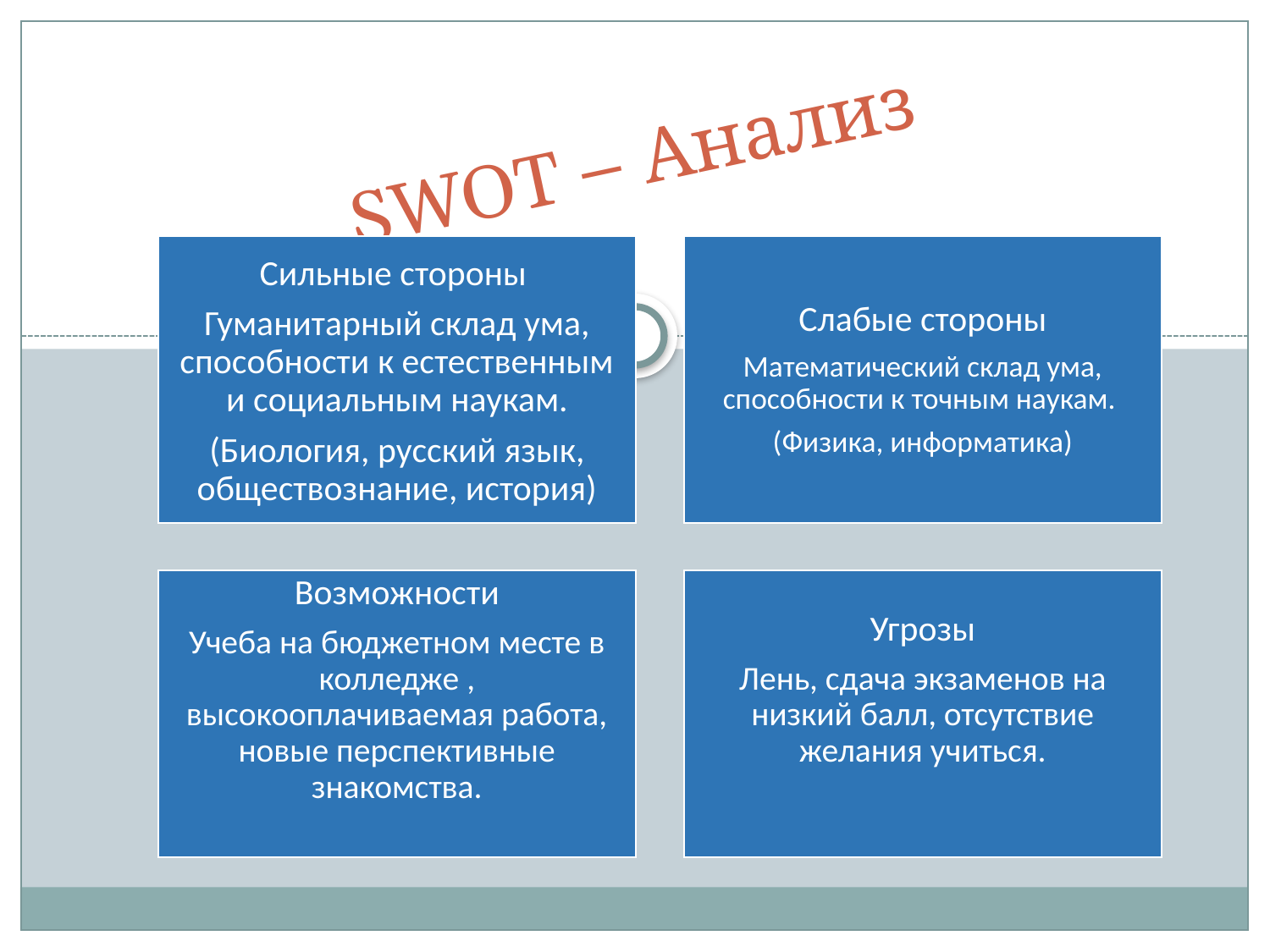

# SWOT – Анализ

Сильные стороны
Гуманитарный склад ума, способности к естественным и социальным наукам.
(Биология, русский язык, обществознание, история)

Слабые стороны
Математический склад ума, способности к точным наукам.
(Физика, информатика)
Возможности
Учеба на бюджетном месте в колледже , высокооплачиваемая работа, новые перспективные знакомства.

Угрозы
Лень, сдача экзаменов на низкий балл, отсутствие желания учиться.